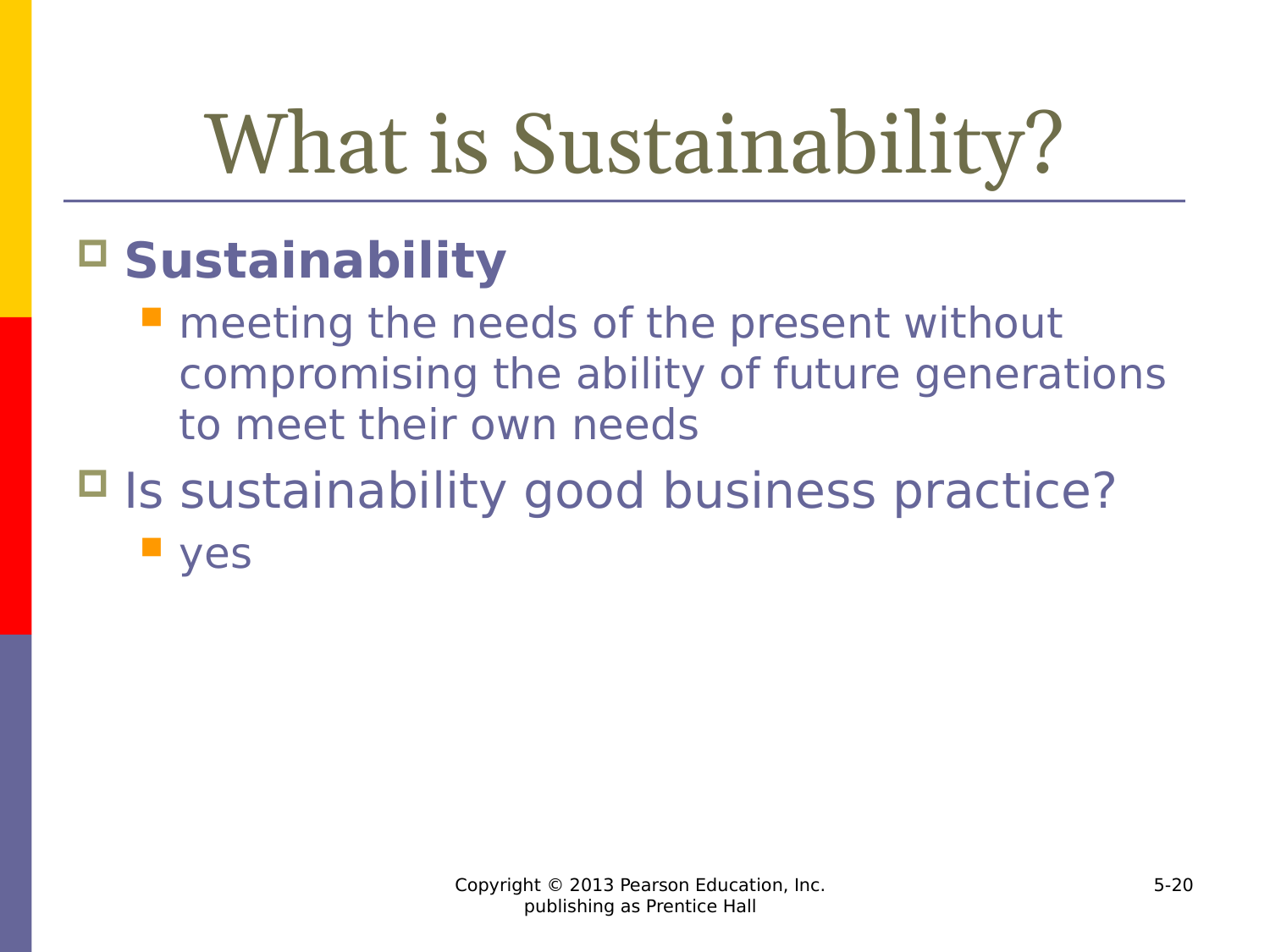

# What is Sustainability?
Sustainability
meeting the needs of the present without compromising the ability of future generations to meet their own needs
Is sustainability good business practice?
yes
Copyright © 2013 Pearson Education, Inc. publishing as Prentice Hall
5-20